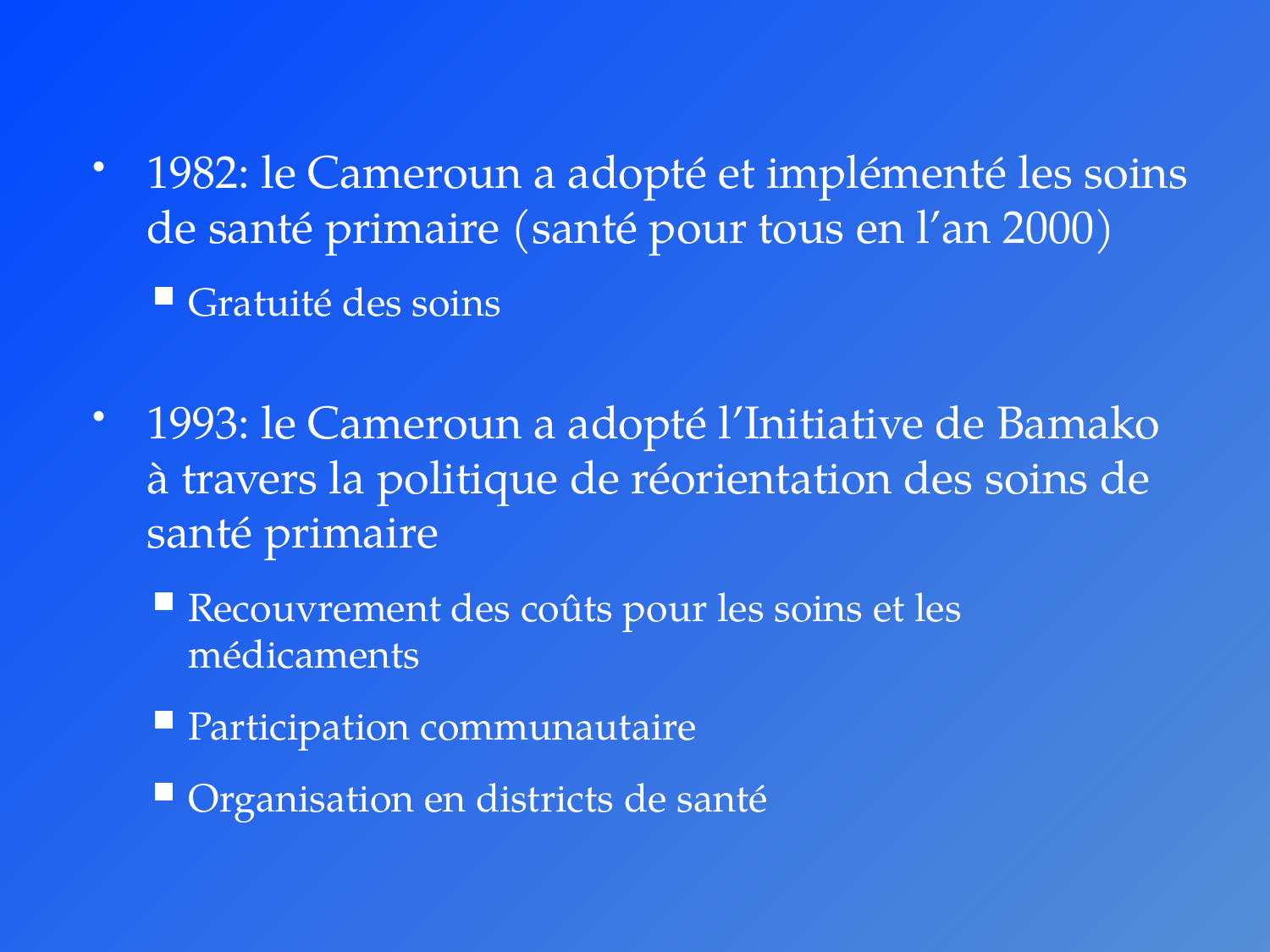

1982: le Cameroun a adopté et implémenté les soins de santé primaire (santé pour tous en l’an 2000)
Gratuité des soins

1993: le Cameroun a adopté l’Initiative de Bamako à travers la politique de réorientation des soins de santé primaire
Recouvrement des coûts pour les soins et les médicaments
Participation communautaire
Organisation en districts de santé